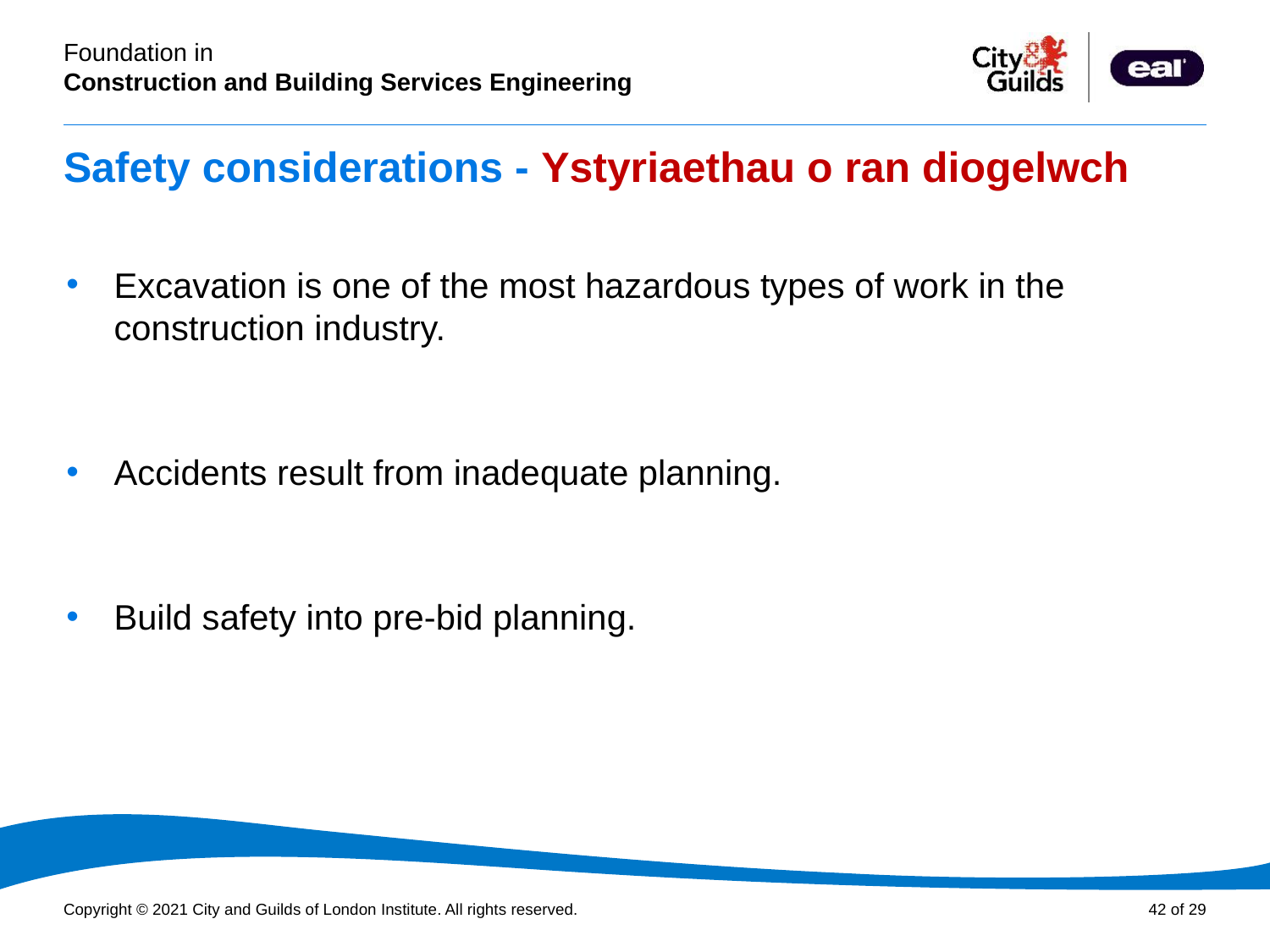

# Safety considerations - Ystyriaethau o ran diogelwch
Excavation is one of the most hazardous types of work in the construction industry.

Accidents result from inadequate planning.

Build safety into pre-bid planning.